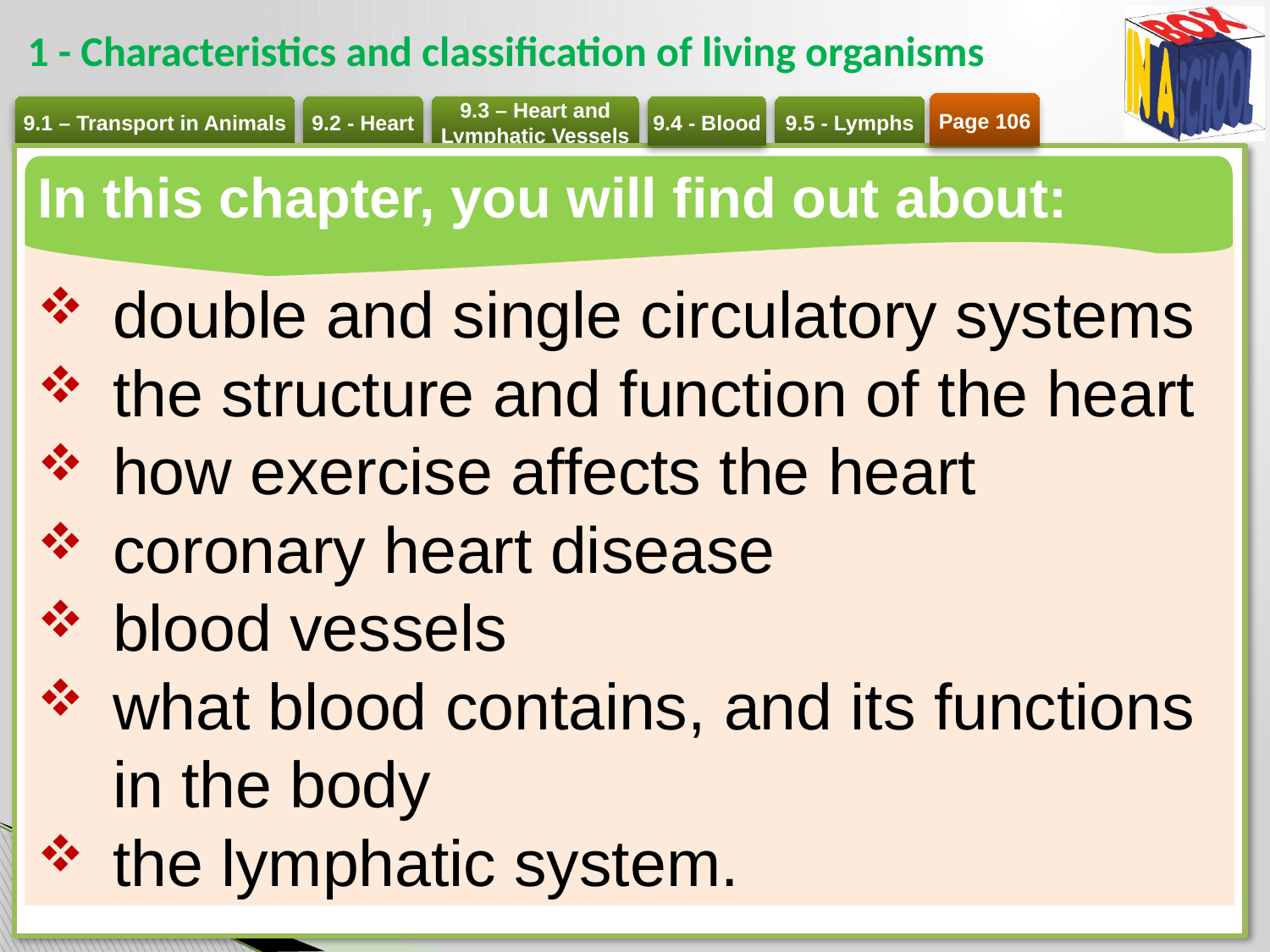

# 1 - Characteristics and classification of living organisms
Page 106
In this chapter, you will find out about:

double and single circulatory systems
the structure and function of the heart
how exercise affects the heart
coronary heart disease
blood vessels
what blood contains, and its functions in the body
the lymphatic system.